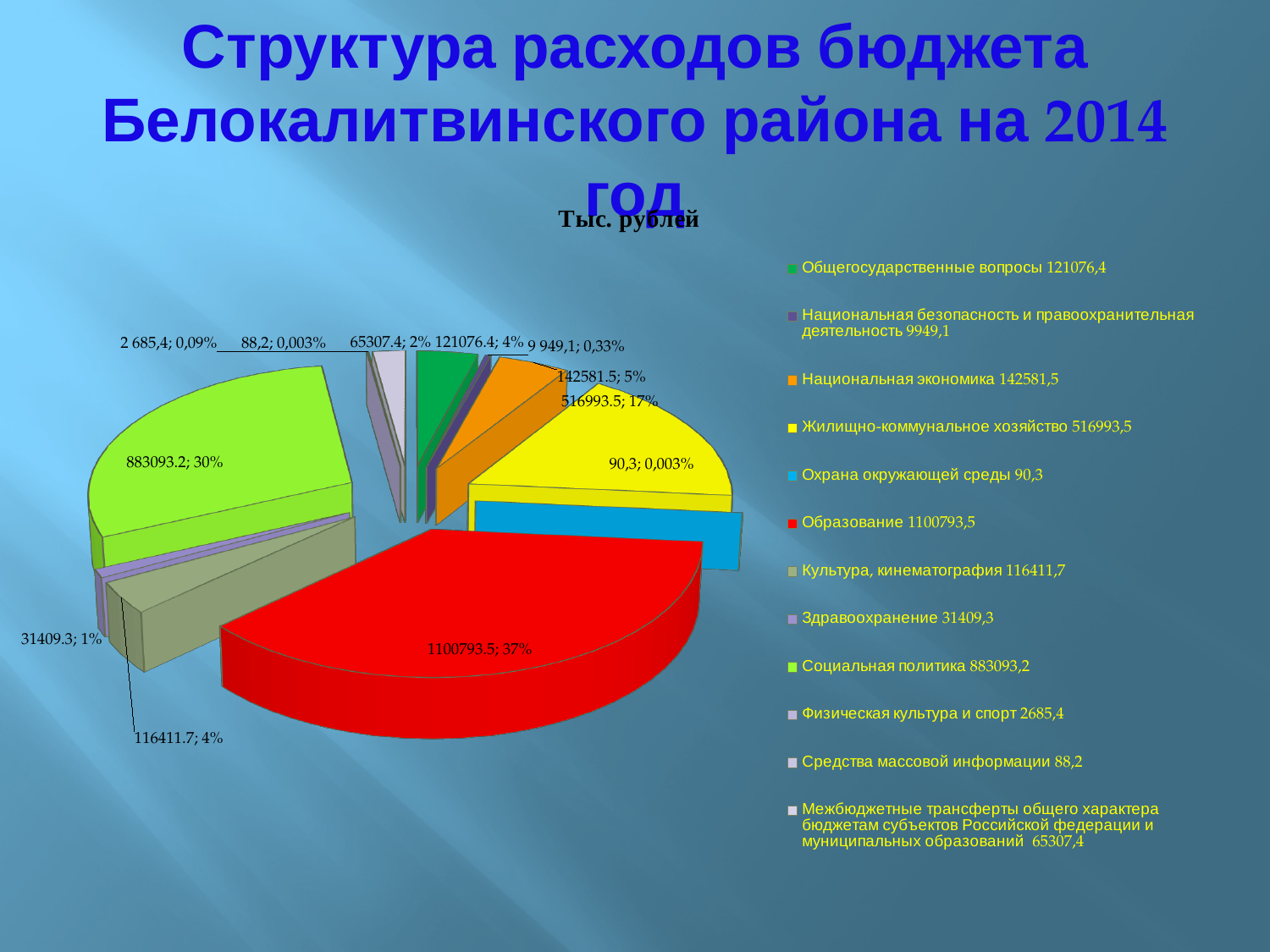

# Структура расходов бюджета Белокалитвинского района на 2014 год

[unsupported chart]